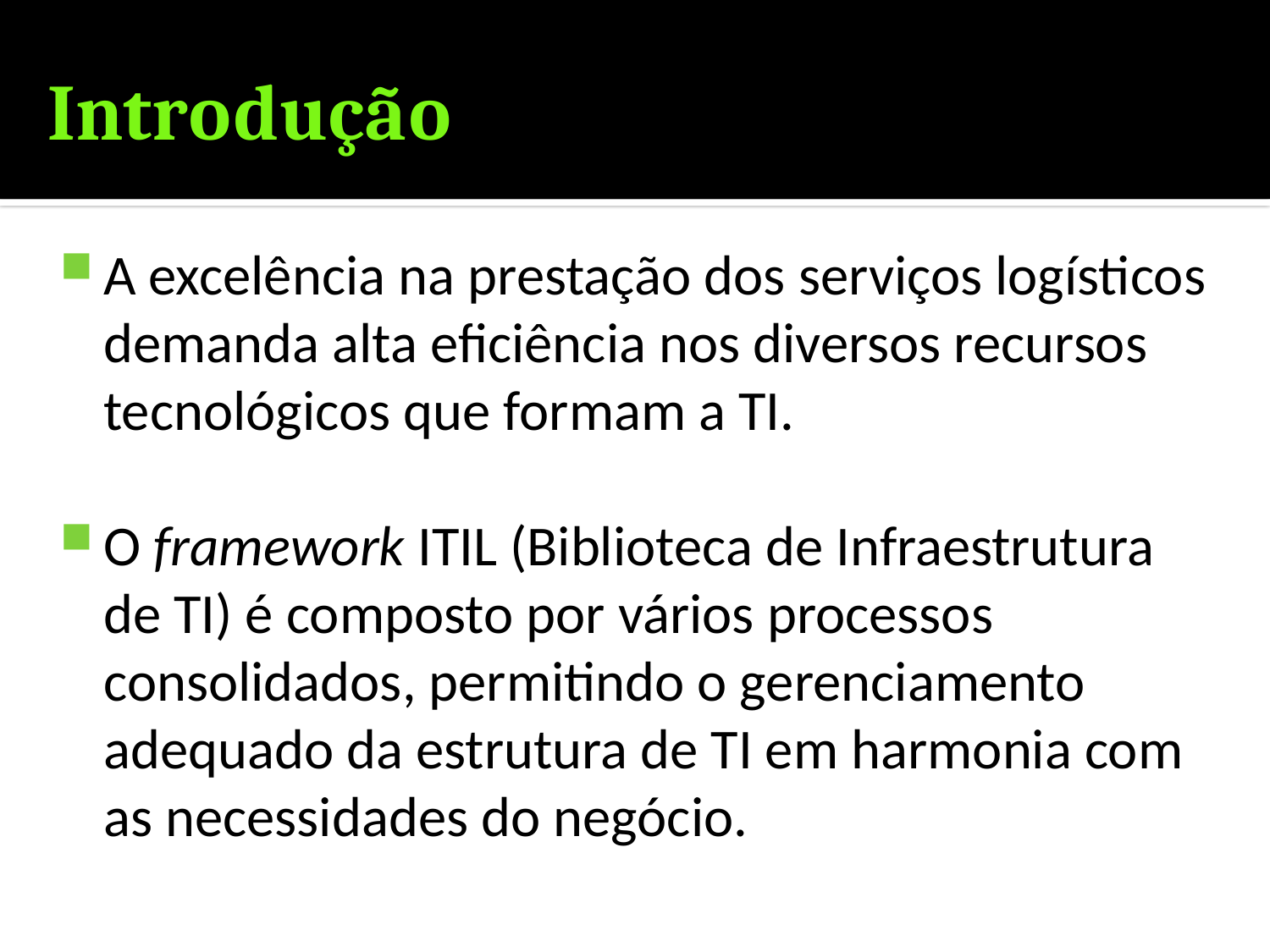

# Introdução
A excelência na prestação dos serviços logísticos demanda alta eficiência nos diversos recursos tecnológicos que formam a TI.

O framework ITIL (Biblioteca de Infraestrutura de TI) é composto por vários processos consolidados, permitindo o gerenciamento adequado da estrutura de TI em harmonia com as necessidades do negócio.